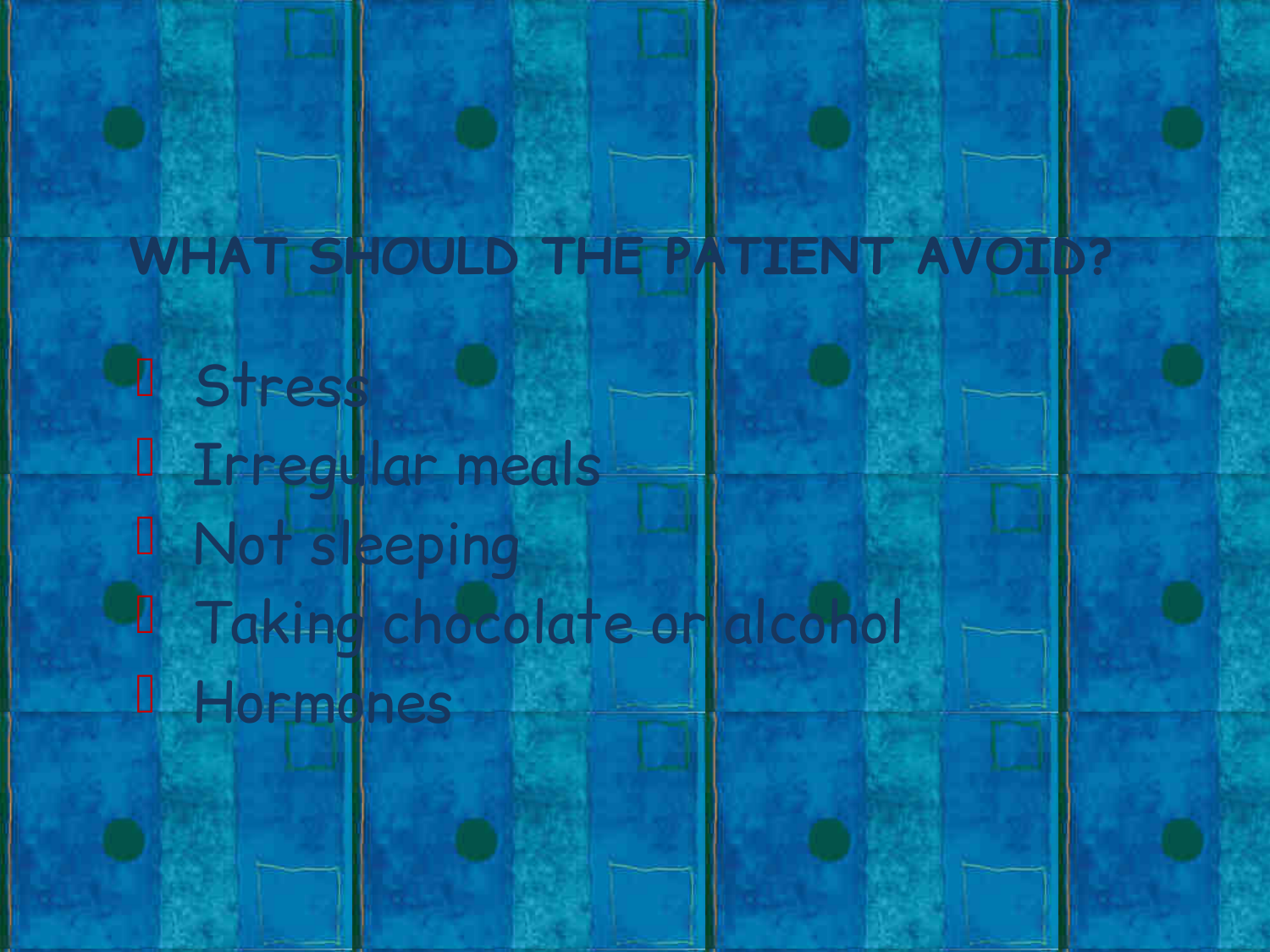

WHAT SHOULD THE PATIENT AVOID?

 Stress
 Irregular meals
 Not sleeping
 Taking chocolate or alcohol
 Hormones